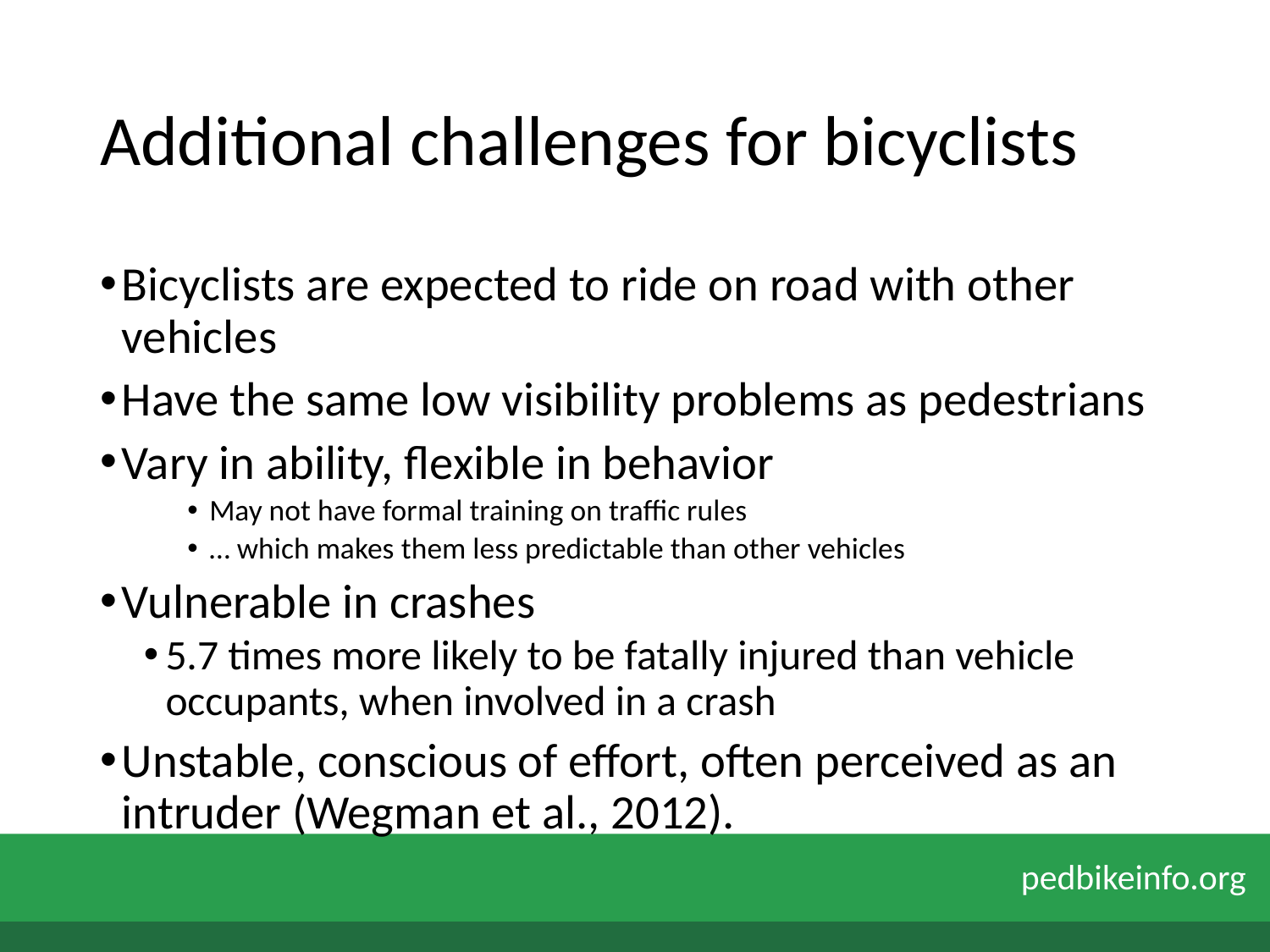

# Additional challenges for bicyclists
Bicyclists are expected to ride on road with other vehicles
Have the same low visibility problems as pedestrians
Vary in ability, flexible in behavior
May not have formal training on traffic rules
… which makes them less predictable than other vehicles
Vulnerable in crashes
5.7 times more likely to be fatally injured than vehicle occupants, when involved in a crash
Unstable, conscious of effort, often perceived as an intruder (Wegman et al., 2012).